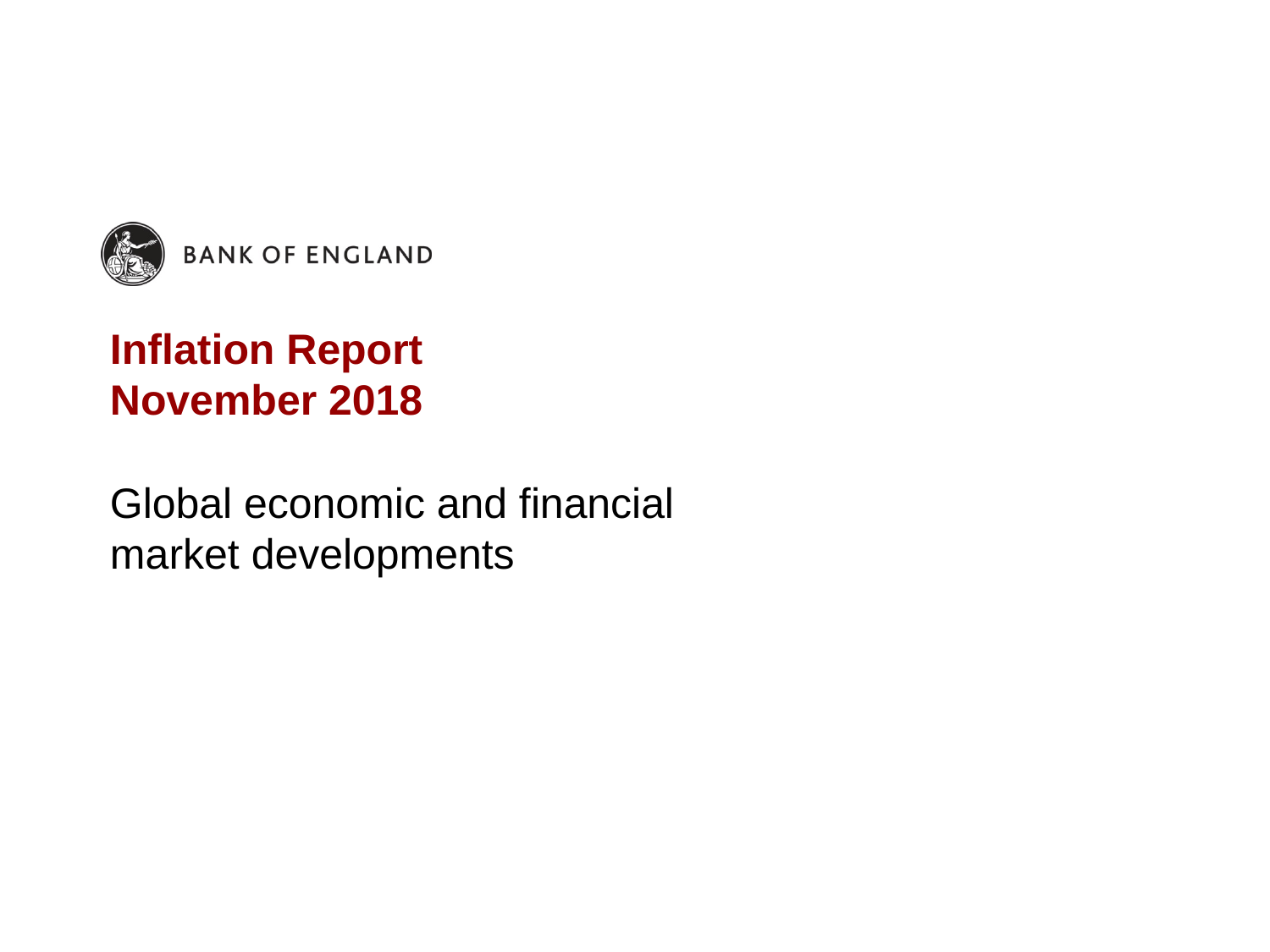

# Inflation Report November 2018
Global economic and financial
market developments